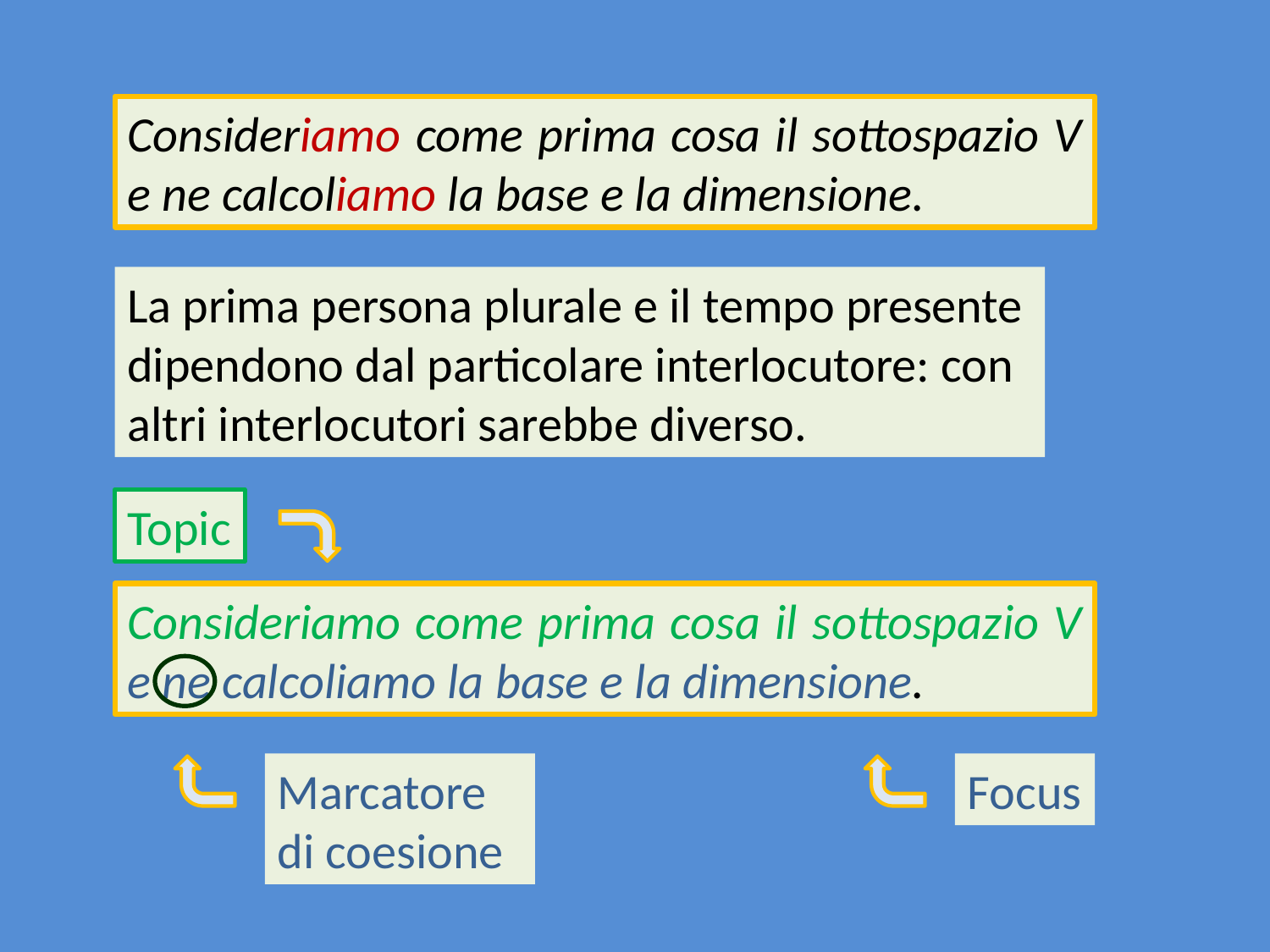

Consideriamo come prima cosa il sottospazio V e ne calcoliamo la base e la dimensione.
La prima persona plurale e il tempo presente dipendono dal particolare interlocutore: con altri interlocutori sarebbe diverso.
Topic

Consideriamo come prima cosa il sottospazio V e ne calcoliamo la base e la dimensione.

Marcatore di coesione
Focus